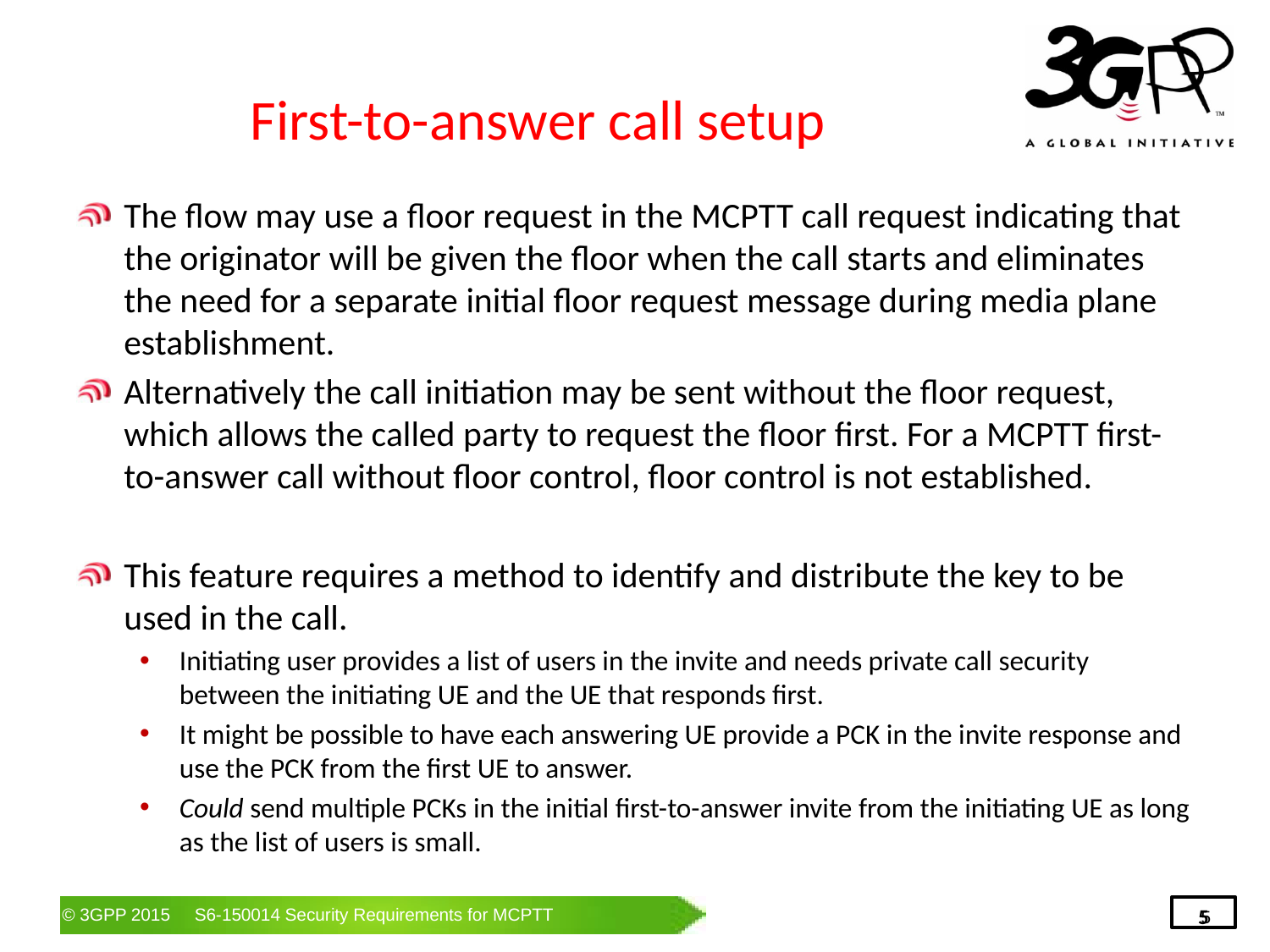

# First-to-answer call setup
The flow may use a floor request in the MCPTT call request indicating that the originator will be given the floor when the call starts and eliminates the need for a separate initial floor request message during media plane establishment.
Alternatively the call initiation may be sent without the floor request, which allows the called party to request the floor first. For a MCPTT first-to-answer call without floor control, floor control is not established.

This feature requires a method to identify and distribute the key to be used in the call.
Initiating user provides a list of users in the invite and needs private call security between the initiating UE and the UE that responds first.
It might be possible to have each answering UE provide a PCK in the invite response and use the PCK from the first UE to answer.
Could send multiple PCKs in the initial first-to-answer invite from the initiating UE as long as the list of users is small.

5